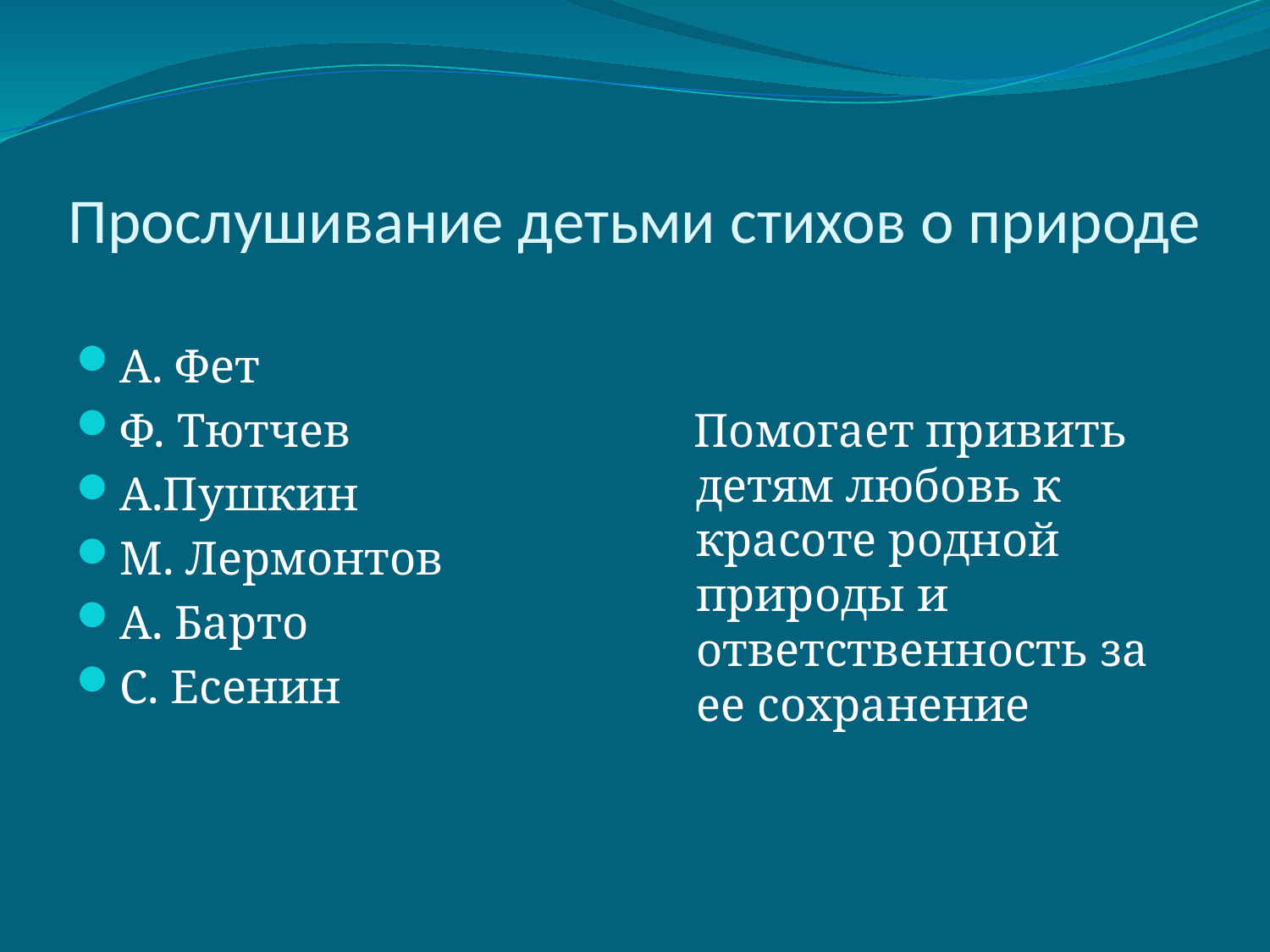

# Прослушивание детьми стихов о природе

А. Фет
Ф. Тютчев
А.Пушкин
М. Лермонтов
А. Барто
С. Есенин

   Помогает привить детям любовь к красоте родной природы и ответственность за ее сохранение